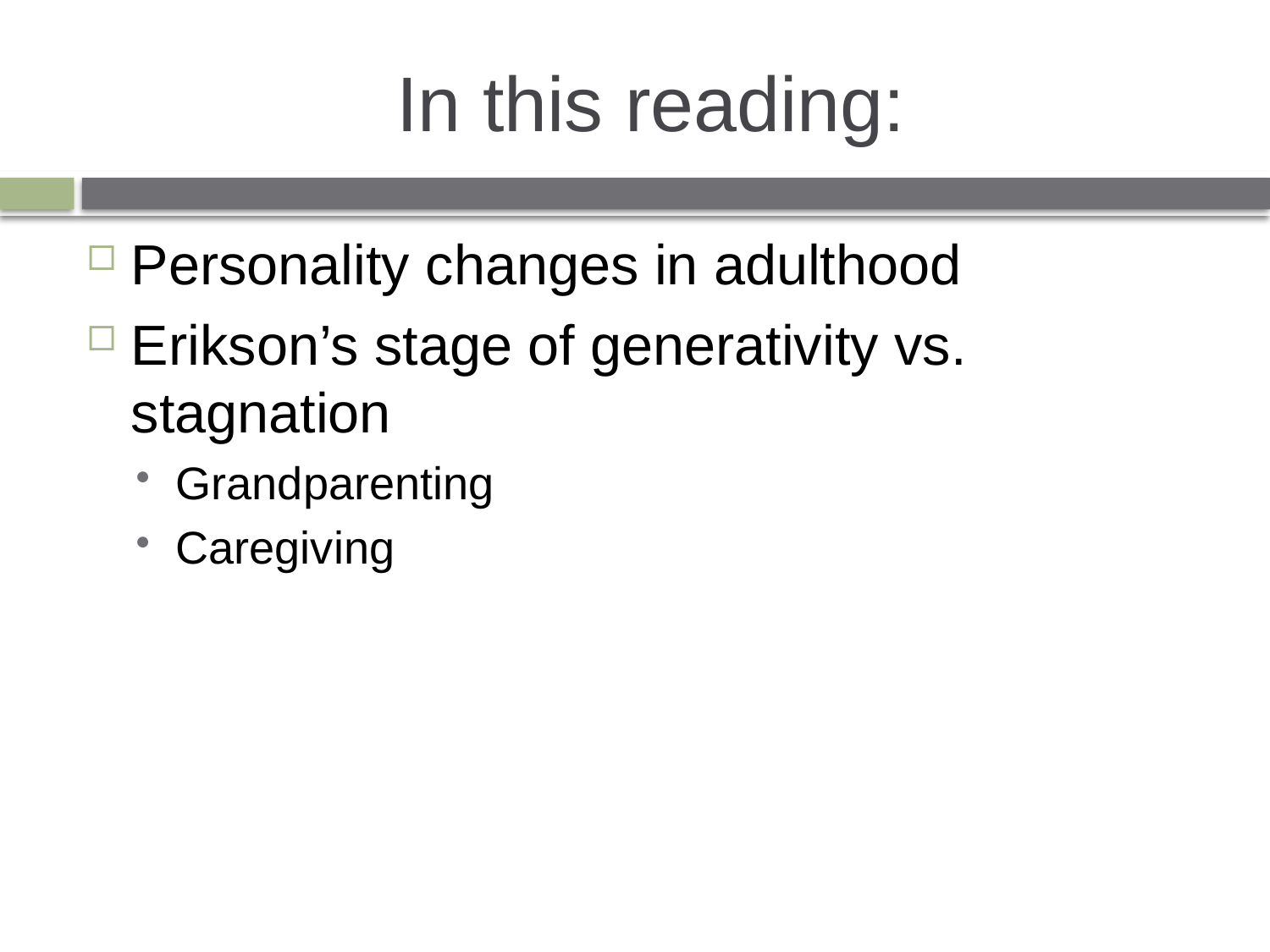

# In this reading:
Personality changes in adulthood
Erikson’s stage of generativity vs. stagnation
Grandparenting
Caregiving